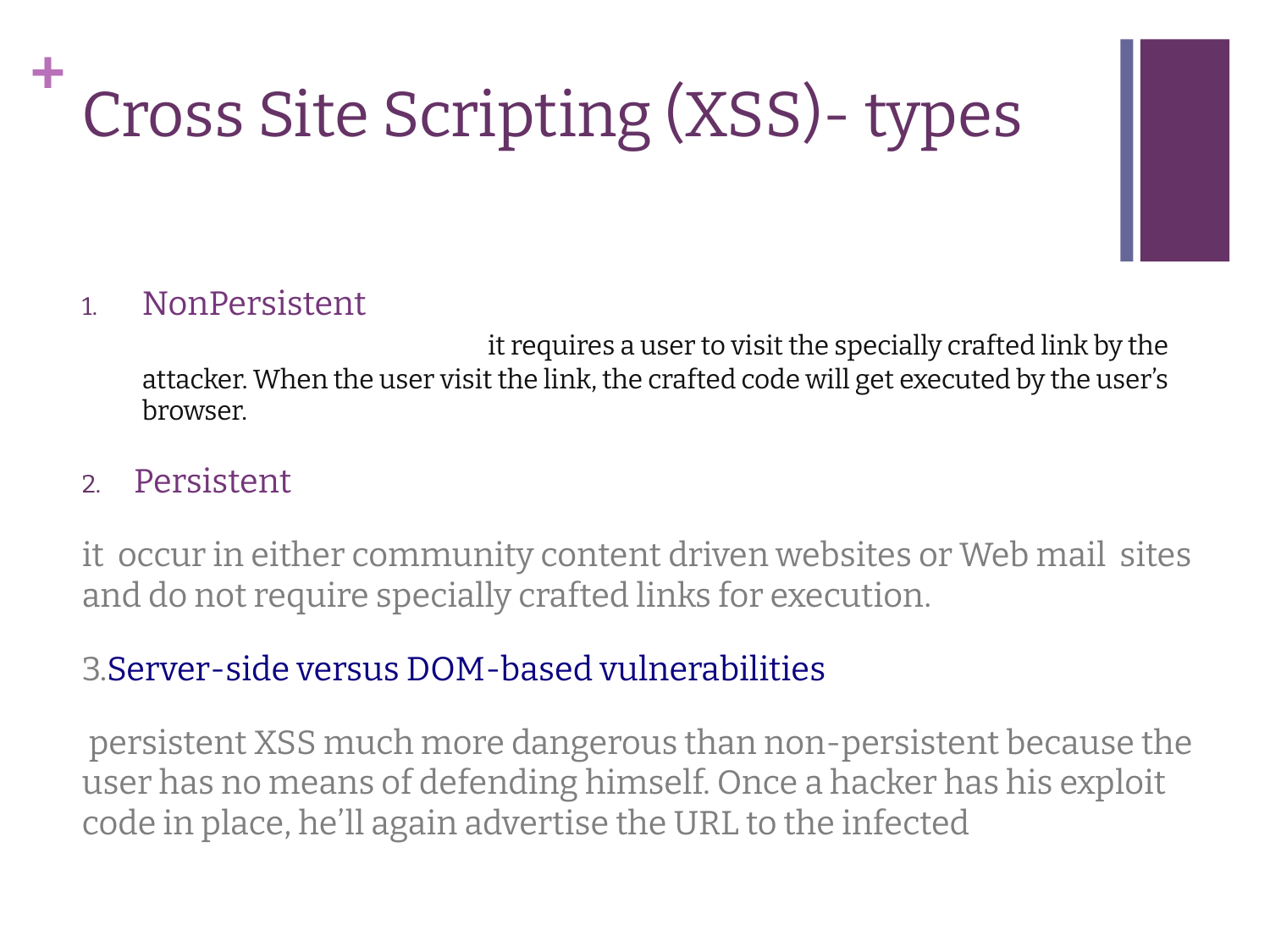

# Cross Site Scripting (XSS)- types
NonPersistent                                                                                                                                                                                   it requires a user to visit the specially crafted link by the attacker. When the user visit the link, the crafted code will get executed by the user’s browser.
 Persistent
it  occur in either community content driven websites or Web mail  sites and do not require specially crafted links for execution.
3.Server-side versus DOM-based vulnerabilities
 persistent XSS much more dangerous than non-persistent because the user has no means of defending himself. Once a hacker has his exploit code in place, he’ll again advertise the URL to the infected